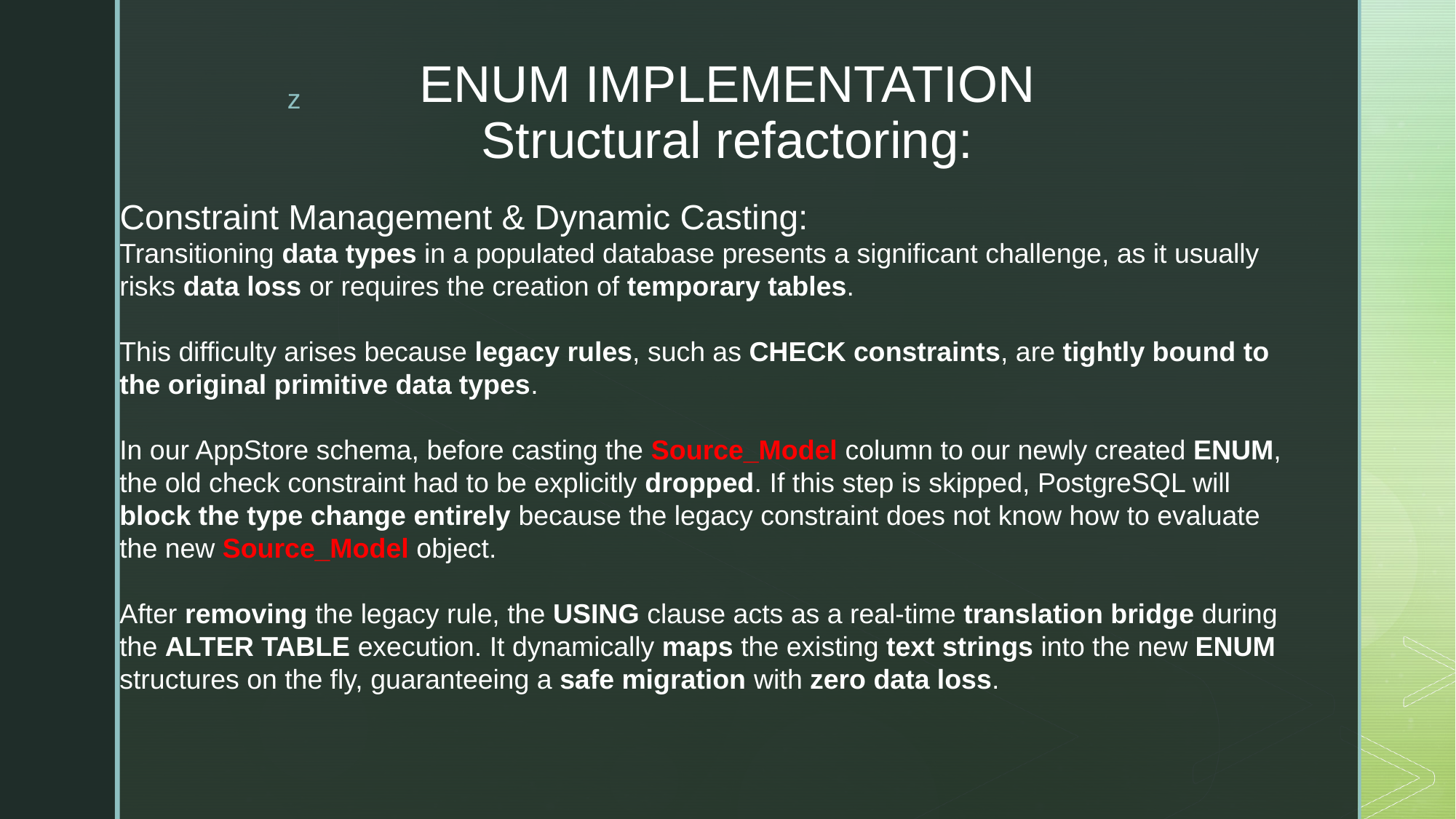

ENUM IMPLEMENTATION
Structural refactoring:
Constraint Management & Dynamic Casting:
Transitioning data types in a populated database presents a significant challenge, as it usually risks data loss or requires the creation of temporary tables.

This difficulty arises because legacy rules, such as CHECK constraints, are tightly bound to the original primitive data types.

In our AppStore schema, before casting the Source_Model column to our newly created ENUM, the old check constraint had to be explicitly dropped. If this step is skipped, PostgreSQL will block the type change entirely because the legacy constraint does not know how to evaluate the new Source_Model object.

After removing the legacy rule, the USING clause acts as a real-time translation bridge during the ALTER TABLE execution. It dynamically maps the existing text strings into the new ENUM structures on the fly, guaranteeing a safe migration with zero data loss.